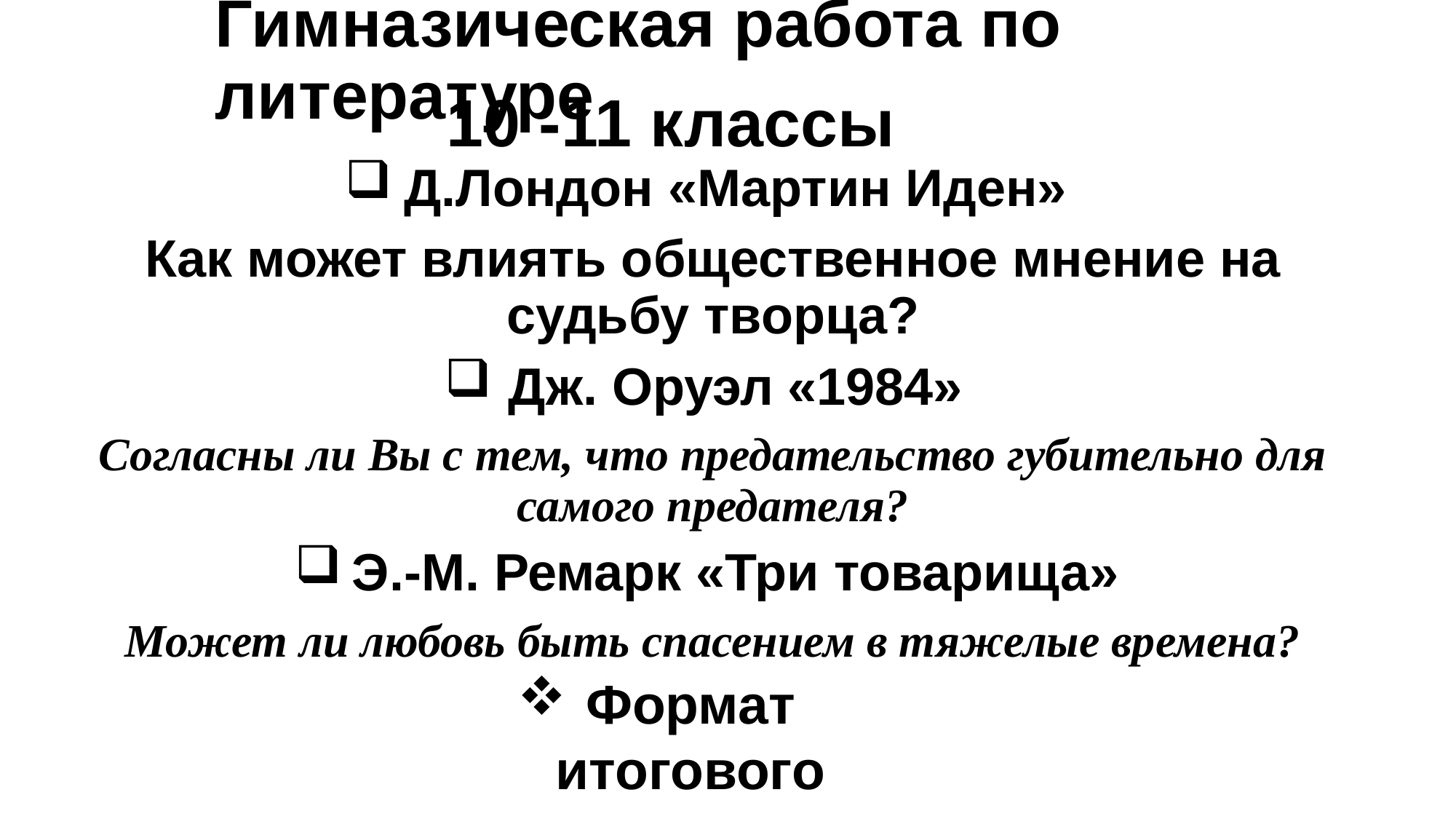

# Гимназическая работа по литературе
10 -11 классы
Д.Лондон «Мартин Иден»
Как может влиять общественное мнение на судьбу творца?
Дж. Оруэл «1984»
Согласны ли Вы с тем, что предательство губительно для самого предателя?
Э.-М. Ремарк «Три товарища»
Может ли любовь быть спасением в тяжелые времена?

Формат итогового сочинения